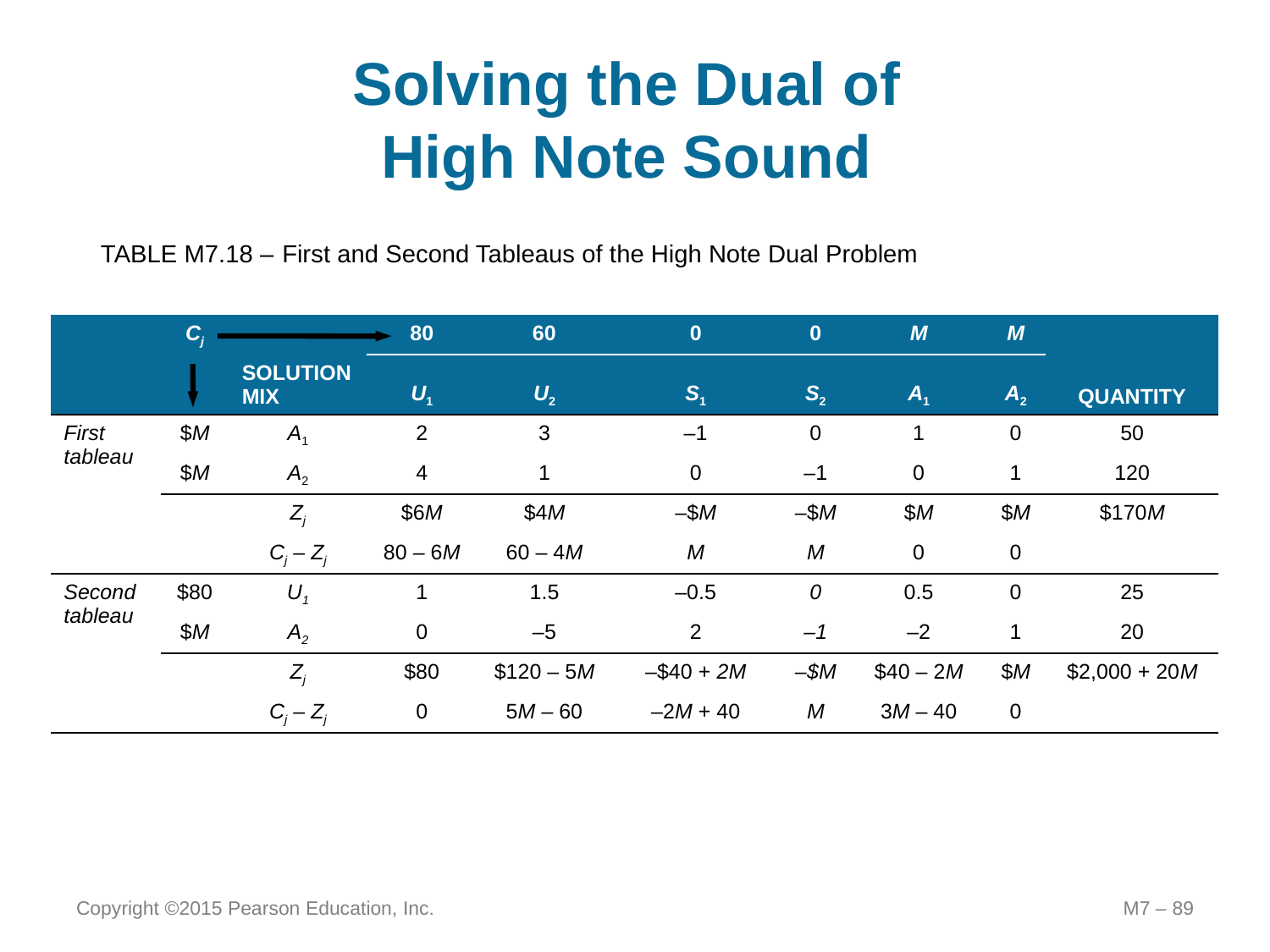

# Solving the Dual of High Note Sound
TABLE M7.18 –	 First and Second Tableaus of the High Note Dual Problem
|  | Cj |  | 80 | 60 | 0 | 0 | M | M |  |
| --- | --- | --- | --- | --- | --- | --- | --- | --- | --- |
|  |  | SOLUTION MIX | U1 | U2 | S1 | S2 | A1 | A2 | QUANTITY |
| First tableau | $M | A1 | 2 | 3 | –1 | 0 | 1 | 0 | 50 |
|  | $M | A2 | 4 | 1 | 0 | –1 | 0 | 1 | 120 |
|  |  | Zj | $6M | $4M | –$M | –$M | $M | $M | $170M |
|  |  | Cj – Zj | 80 – 6M | 60 – 4M | M | M | 0 | 0 |  |
| Second tableau | $80 | U1 | 1 | 1.5 | –0.5 | 0 | 0.5 | 0 | 25 |
|  | $M | A2 | 0 | –5 | 2 | –1 | –2 | 1 | 20 |
|  |  | Zj | $80 | $120 – 5M | –$40 + 2M | –$M | $40 – 2M | $M | $2,000 + 20M |
|  |  | Cj – Zj | 0 | 5M – 60 | –2M + 40 | M | 3M – 40 | 0 |  |

Copyright ©2015 Pearson Education, Inc.
M7 – 89